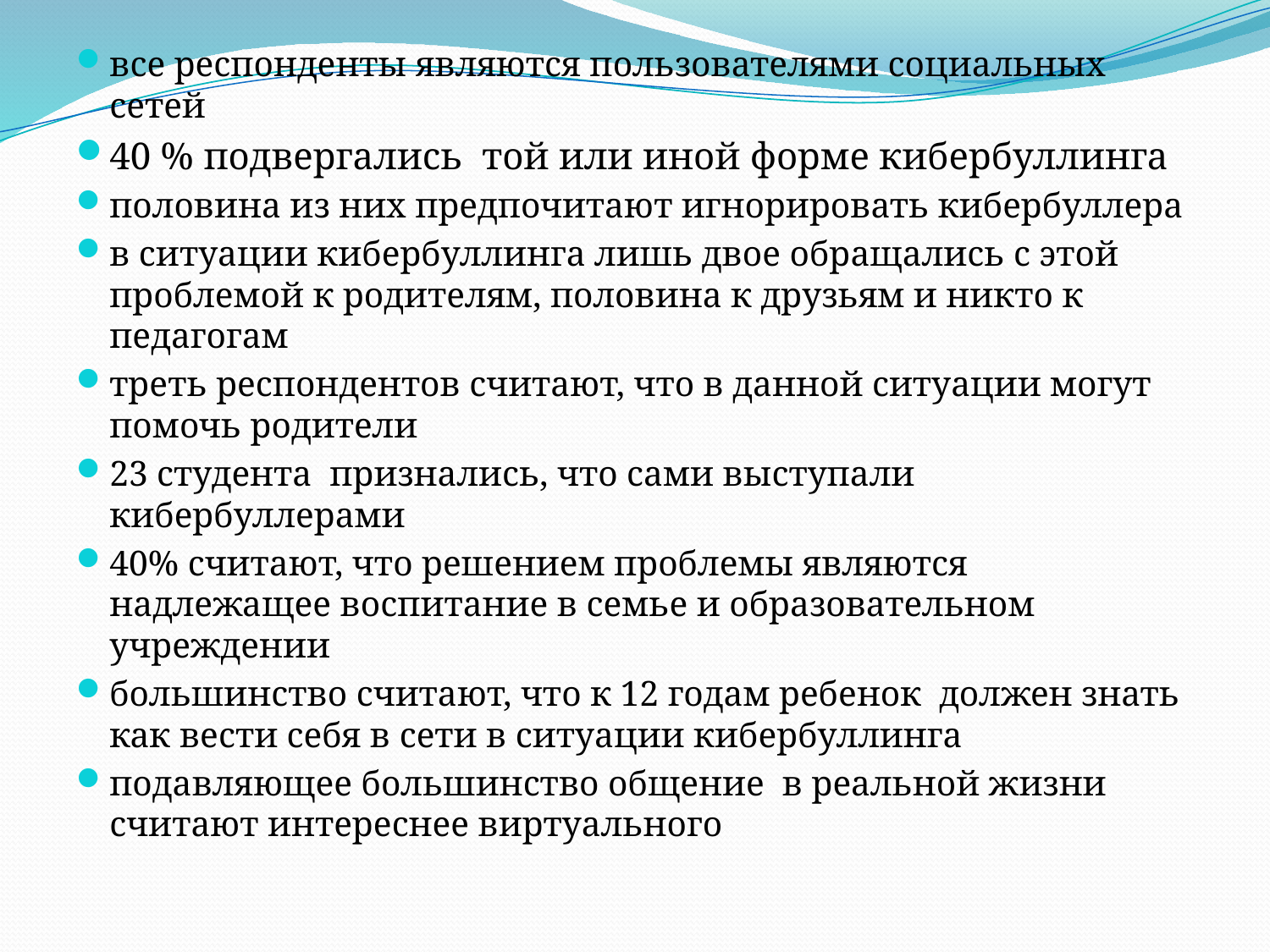

все респонденты являются пользователями социальных сетей
40 % подвергались  той или иной форме кибербуллинга
половина из них предпочитают игнорировать кибербуллера
в ситуации кибербуллинга лишь двое обращались с этой проблемой к родителям, половина к друзьям и никто к педагогам
треть респондентов считают, что в данной ситуации могут помочь родители
23 студента  признались, что сами выступали кибербуллерами
40% считают, что решением проблемы являются надлежащее воспитание в семье и образовательном учреждении
большинство считают, что к 12 годам ребенок  должен знать как вести себя в сети в ситуации кибербуллинга
подавляющее большинство общение  в реальной жизни считают интереснее виртуального